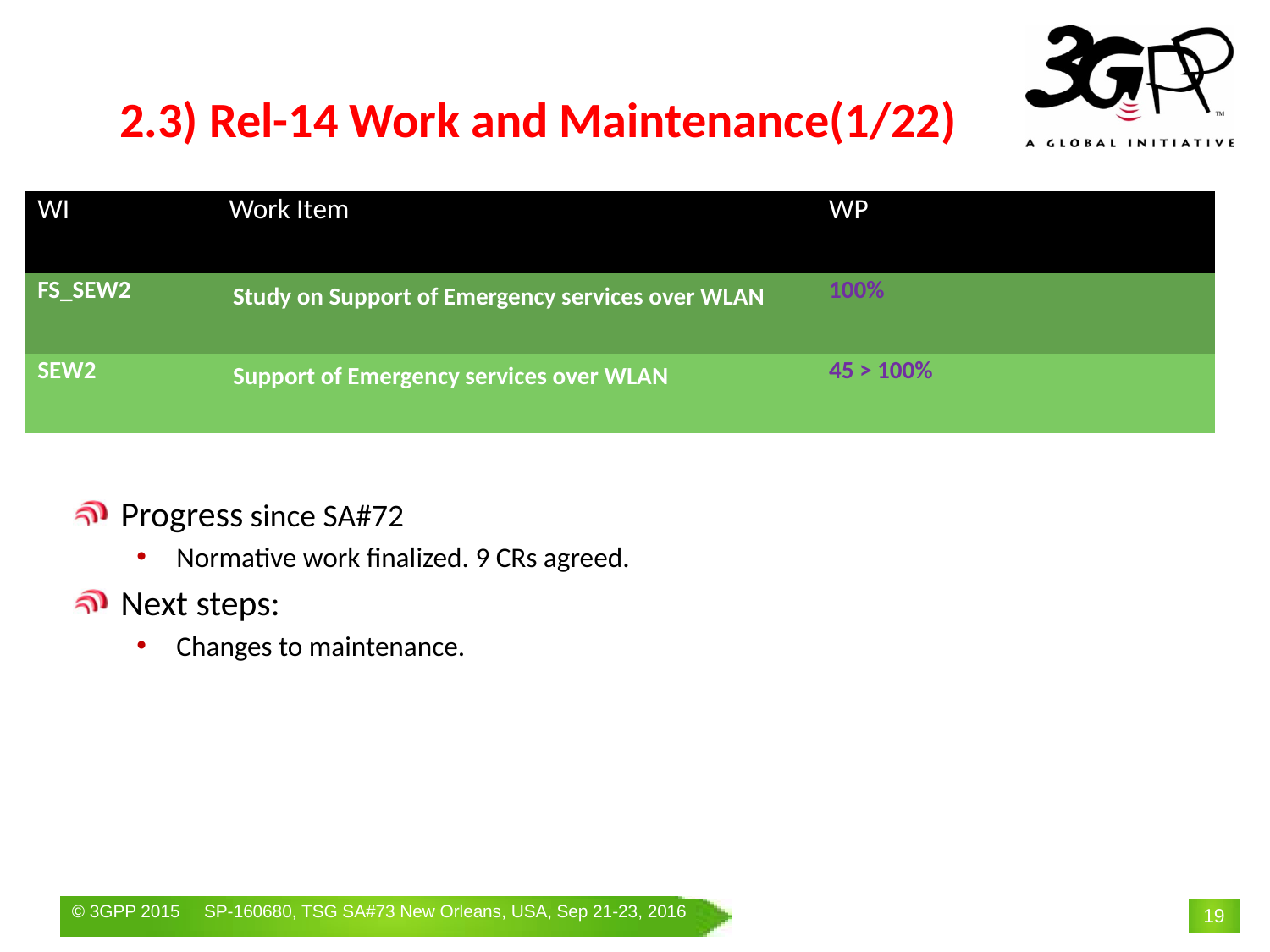

# 2.3) Rel-14 Work and Maintenance(1/22)
| WI | Work Item | WP |  |  |
| --- | --- | --- | --- | --- |
| FS\_SEW2 | Study on Support of Emergency services over WLAN | 100% |  |  |
| SEW2 | Support of Emergency services over WLAN | 45 > 100% |  |  |
Progress since SA#72
Normative work finalized. 9 CRs agreed.
Next steps:
Changes to maintenance.